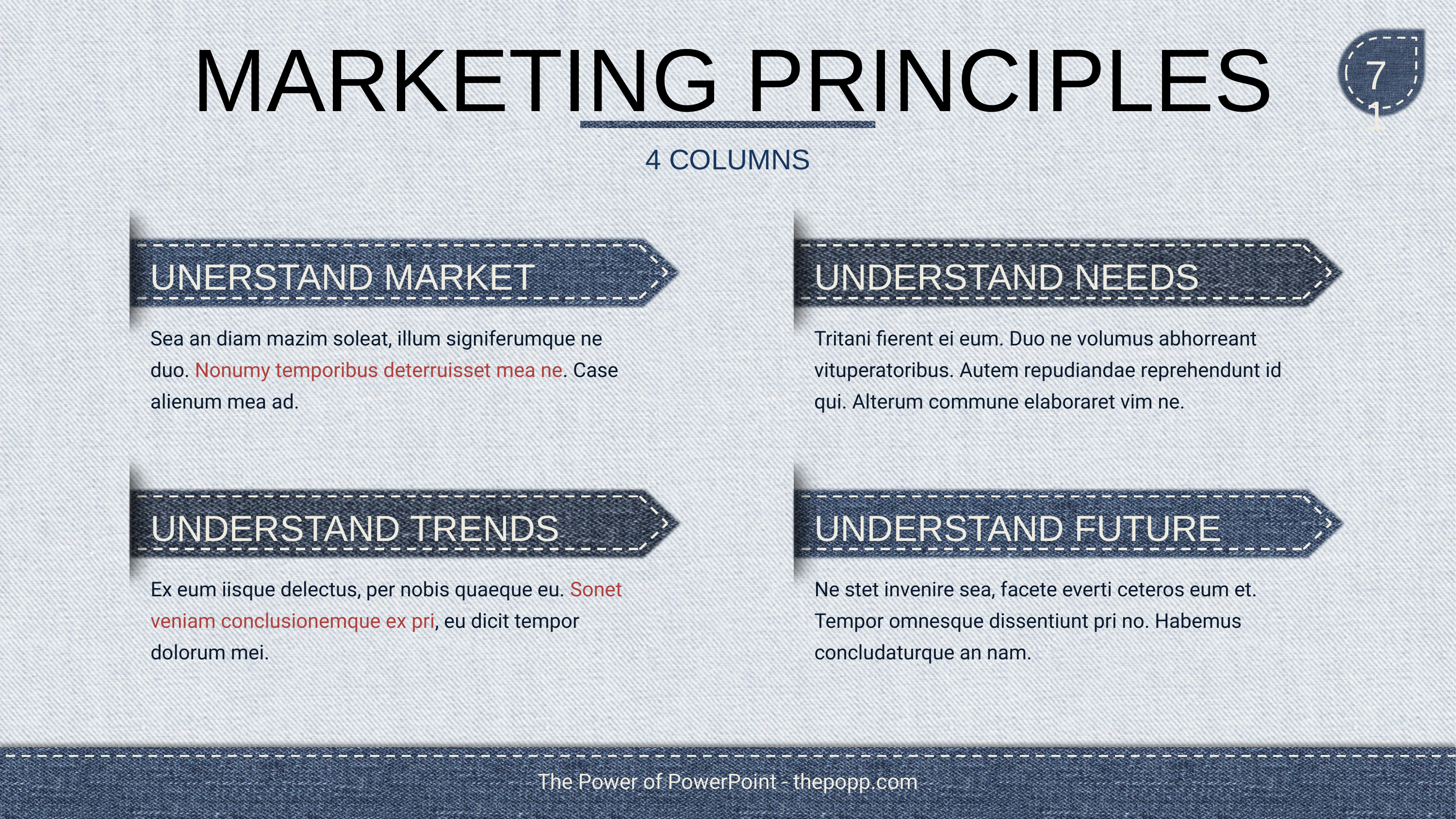

# MARKETING PRINCIPLES
71
4 COLUMNS
UNERSTAND MARKET
UNDERSTAND NEEDS
Sea an diam mazim soleat, illum signiferumque ne duo. Nonumy temporibus deterruisset mea ne. Case alienum mea ad.
Tritani fierent ei eum. Duo ne volumus abhorreant vituperatoribus. Autem repudiandae reprehendunt id qui. Alterum commune elaboraret vim ne.
UNDERSTAND TRENDS
UNDERSTAND FUTURE
Ex eum iisque delectus, per nobis quaeque eu. Sonet veniam conclusionemque ex pri, eu dicit tempor dolorum mei.
Ne stet invenire sea, facete everti ceteros eum et. Tempor omnesque dissentiunt pri no. Habemus concludaturque an nam.
The Power of PowerPoint - thepopp.com